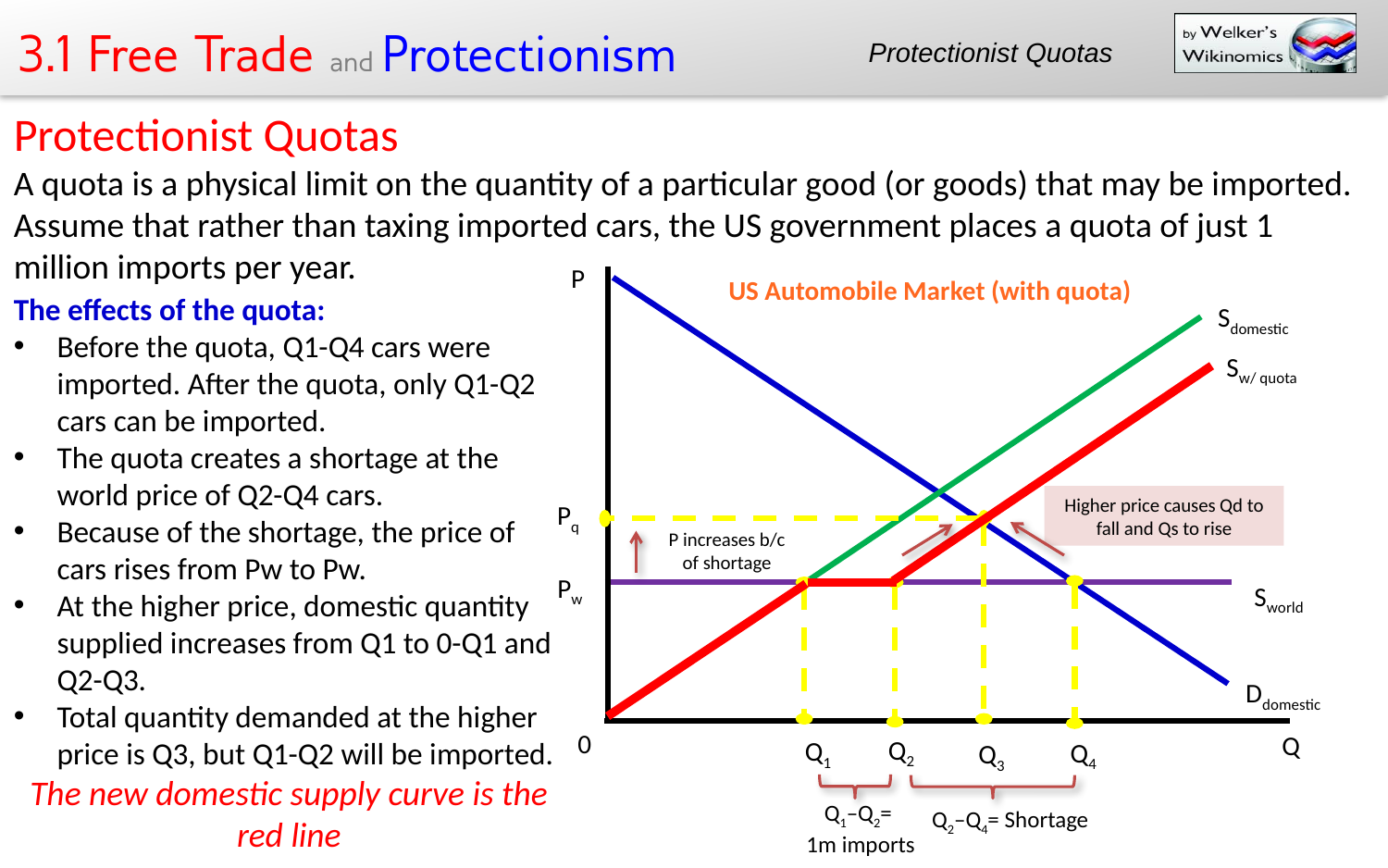

Protectionist Quotas
Protectionist Quotas
A quota is a physical limit on the quantity of a particular good (or goods) that may be imported. Assume that rather than taxing imported cars, the US government places a quota of just 1 million imports per year.
P
US Automobile Market (with quota)
Sdomestic
Sw/ quota
Higher price causes Qd to fall and Qs to rise
Pq
P increases b/c of shortage
Pw
Sworld
Ddomestic
0
Q
Q2
Q1
Q4
Q3
Q1–Q2=
1m imports
Q2–Q4= Shortage

The effects of the quota:
Before the quota, Q1-Q4 cars were imported. After the quota, only Q1-Q2 cars can be imported.
The quota creates a shortage at the world price of Q2-Q4 cars.
Because of the shortage, the price of cars rises from Pw to Pw.
At the higher price, domestic quantity supplied increases from Q1 to 0-Q1 and Q2-Q3.
Total quantity demanded at the higher price is Q3, but Q1-Q2 will be imported.
The new domestic supply curve is the red line